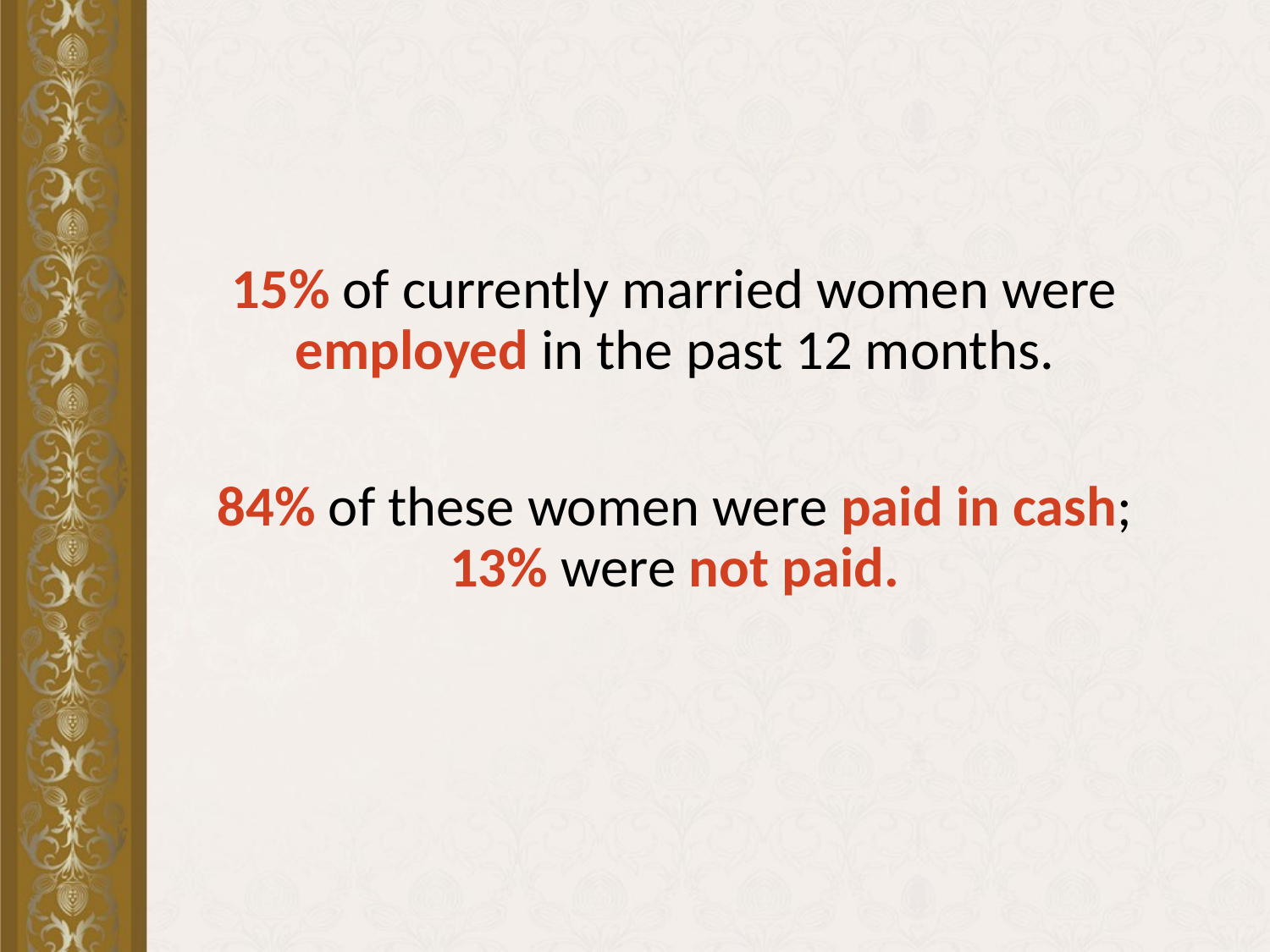

15% of currently married women were employed in the past 12 months.

84% of these women were paid in cash; 13% were not paid.